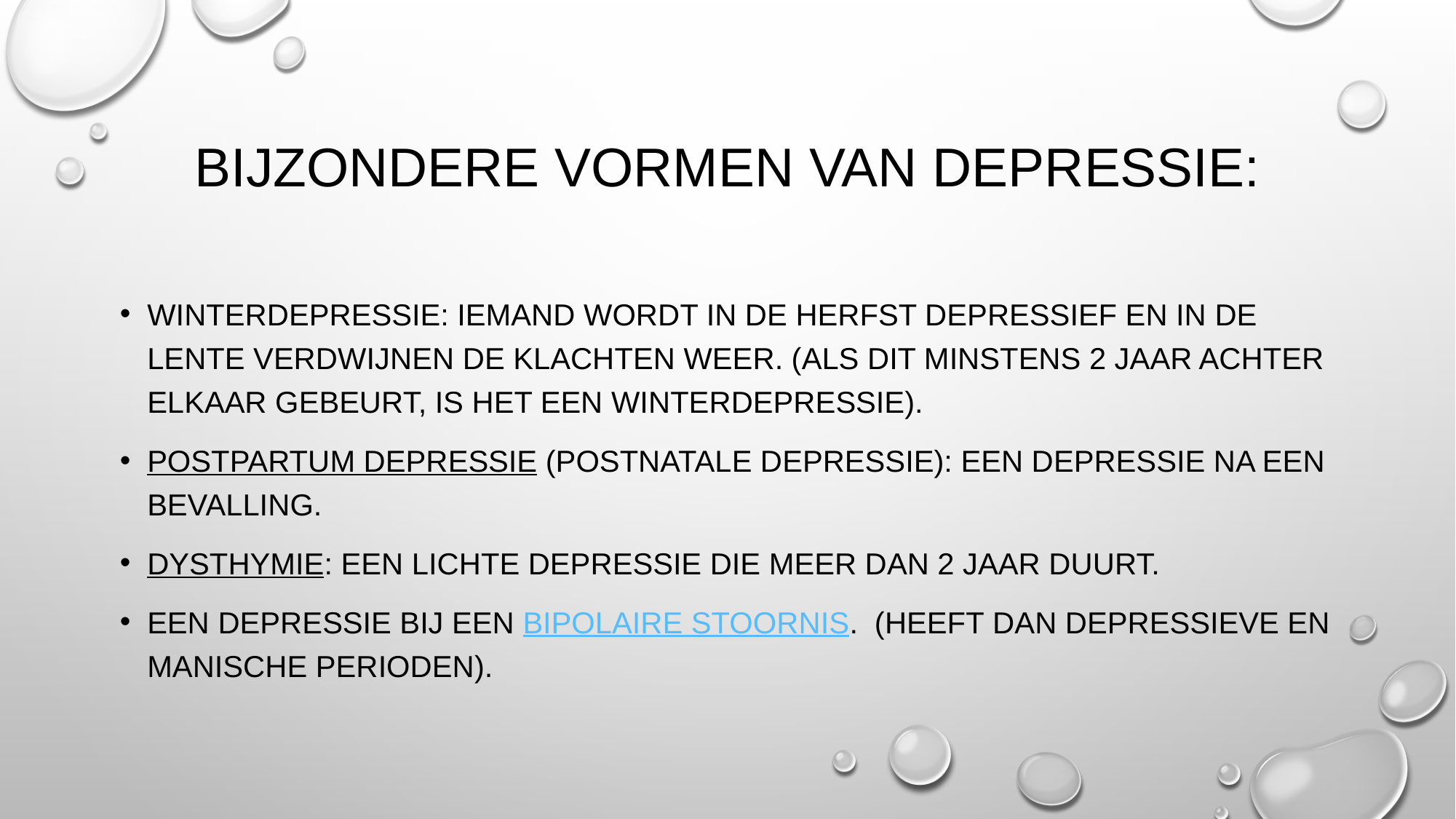

# Bijzondere vormen van depressie:
Winterdepressie: iemand wordt in de herfst depressief en in de lente verdwijnen de klachten weer. (Als dit minstens 2 jaar achter elkaar gebeurt, is het een winterdepressie).
Postpartum depressie (postnatale depressie): een depressie na een bevalling.
Dysthymie: een lichte depressie die meer dan 2 jaar duurt.
Een depressie bij een bipolaire stoornis.  (heeft dan depressieve en manische perioden).